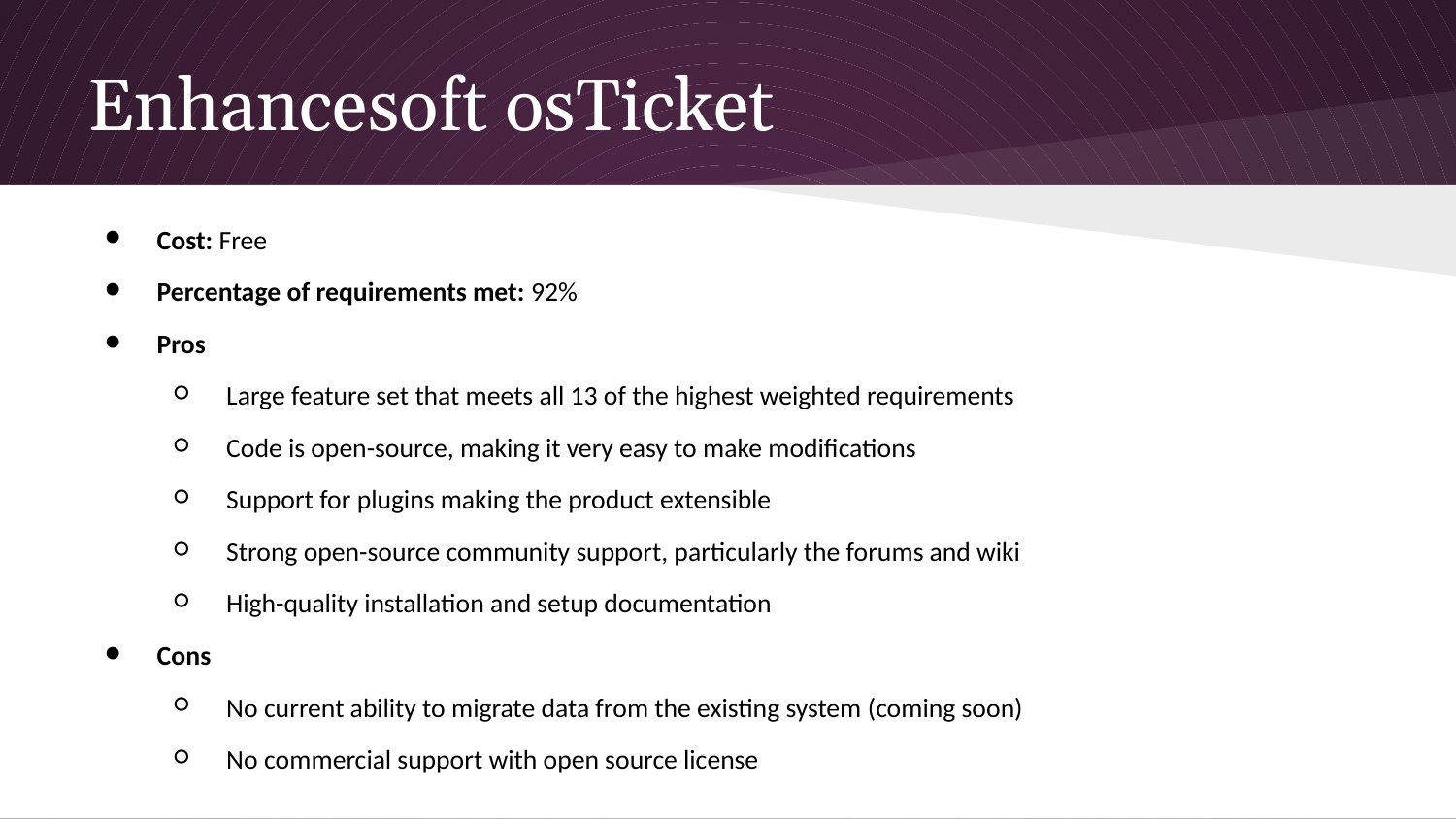

# Enhancesoft osTicket
Cost: Free
Percentage of requirements met: 92%
Pros
Large feature set that meets all 13 of the highest weighted requirements
Code is open-source, making it very easy to make modifications
Support for plugins making the product extensible
Strong open-source community support, particularly the forums and wiki
High-quality installation and setup documentation
Cons
No current ability to migrate data from the existing system (coming soon)
No commercial support with open source license